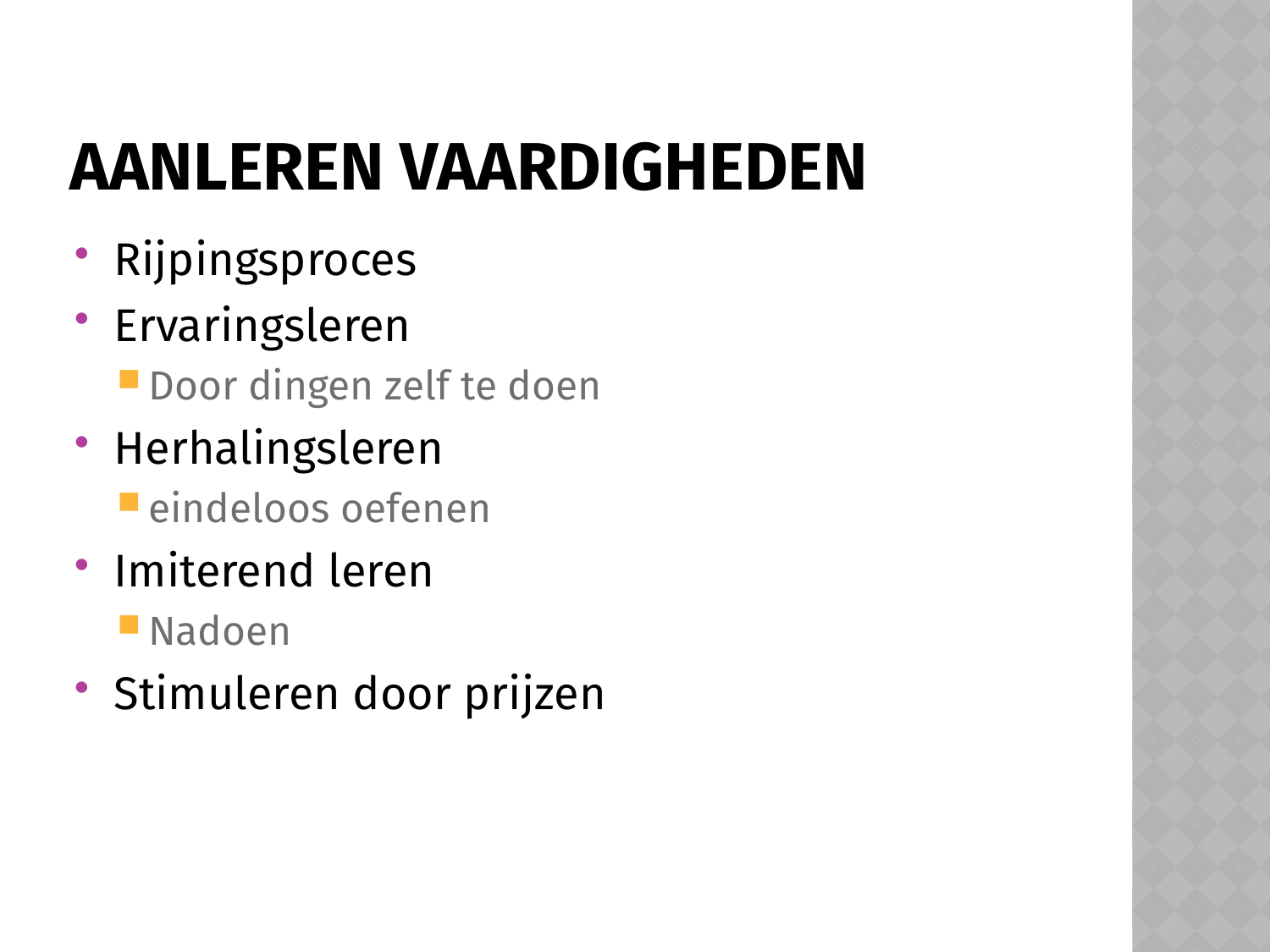

# Aanleren vaardigheden
Rijpingsproces
Ervaringsleren
Door dingen zelf te doen
Herhalingsleren
eindeloos oefenen
Imiterend leren
Nadoen
Stimuleren door prijzen